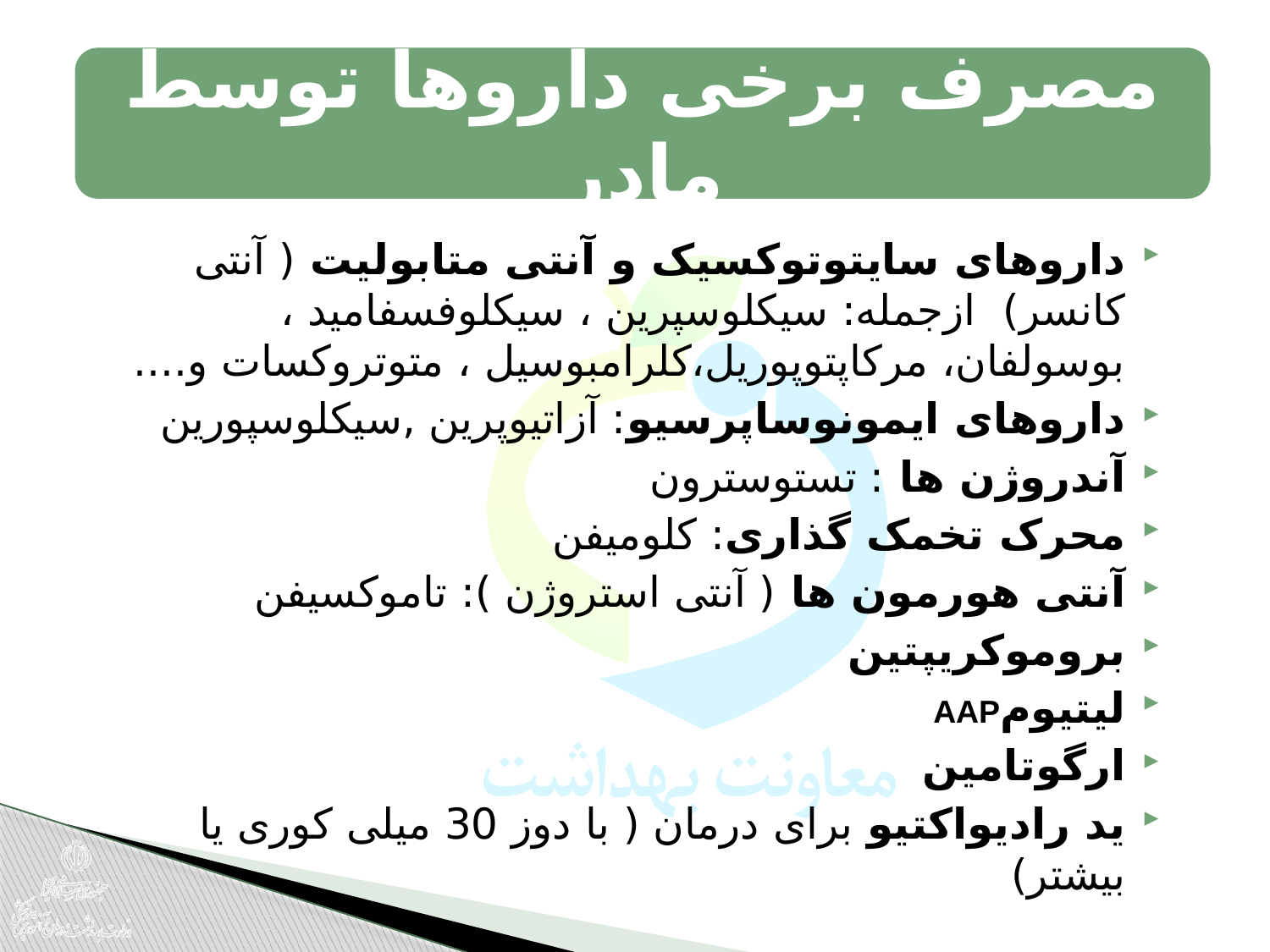

مصرف برخی داروها توسط مادر

داروهای سایتوتوکسیک و آنتی متابولیت ( آنتی کانسر)  ازجمله: سیکلوسپرین ، سیکلوفسفامید ، بوسولفان، مرکاپتوپوریل،کلرامبوسیل ، متوتروکسات و....
داروهای ایمونوساپرسیو: آزاتیوپرین ,سیکلوسپورین
آندروژن ها : تستوسترون
محرک تخمک گذاری: کلومیفن
آنتی هورمون ها ( آنتی استروژن ): تاموکسیفن
بروموکریپتین
لیتیومAAP
ارگوتامین
ید رادیواکتیو برای درمان ( با دوز 30 میلی کوری یا  بیشتر)